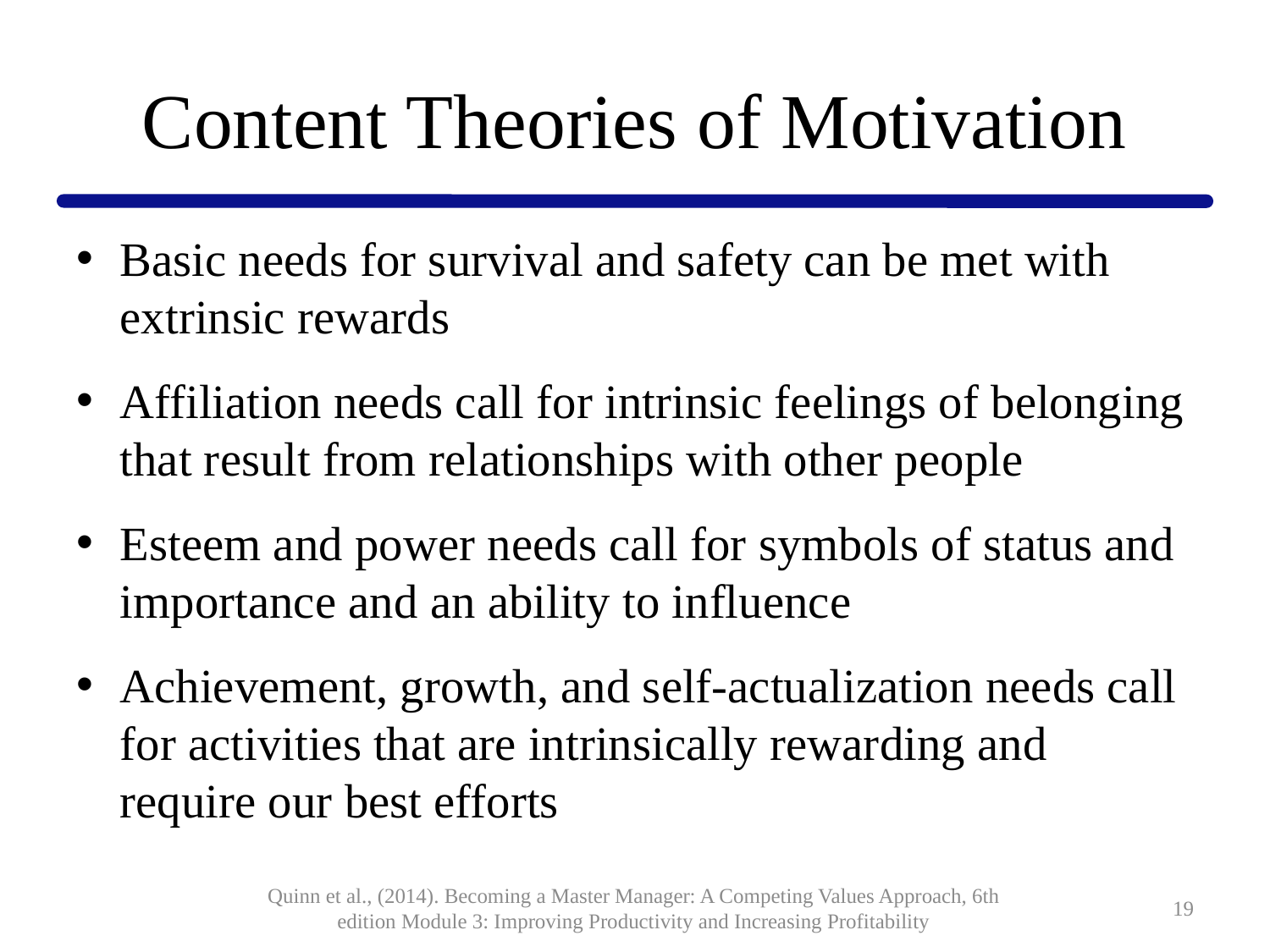

# Content Theories of Motivation
Basic needs for survival and safety can be met with extrinsic rewards
Affiliation needs call for intrinsic feelings of belonging that result from relationships with other people
Esteem and power needs call for symbols of status and importance and an ability to influence
Achievement, growth, and self-actualization needs call for activities that are intrinsically rewarding and require our best efforts

Quinn et al., (2014). Becoming a Master Manager: A Competing Values Approach, 6th edition Module 3: Improving Productivity and Increasing Profitability
19